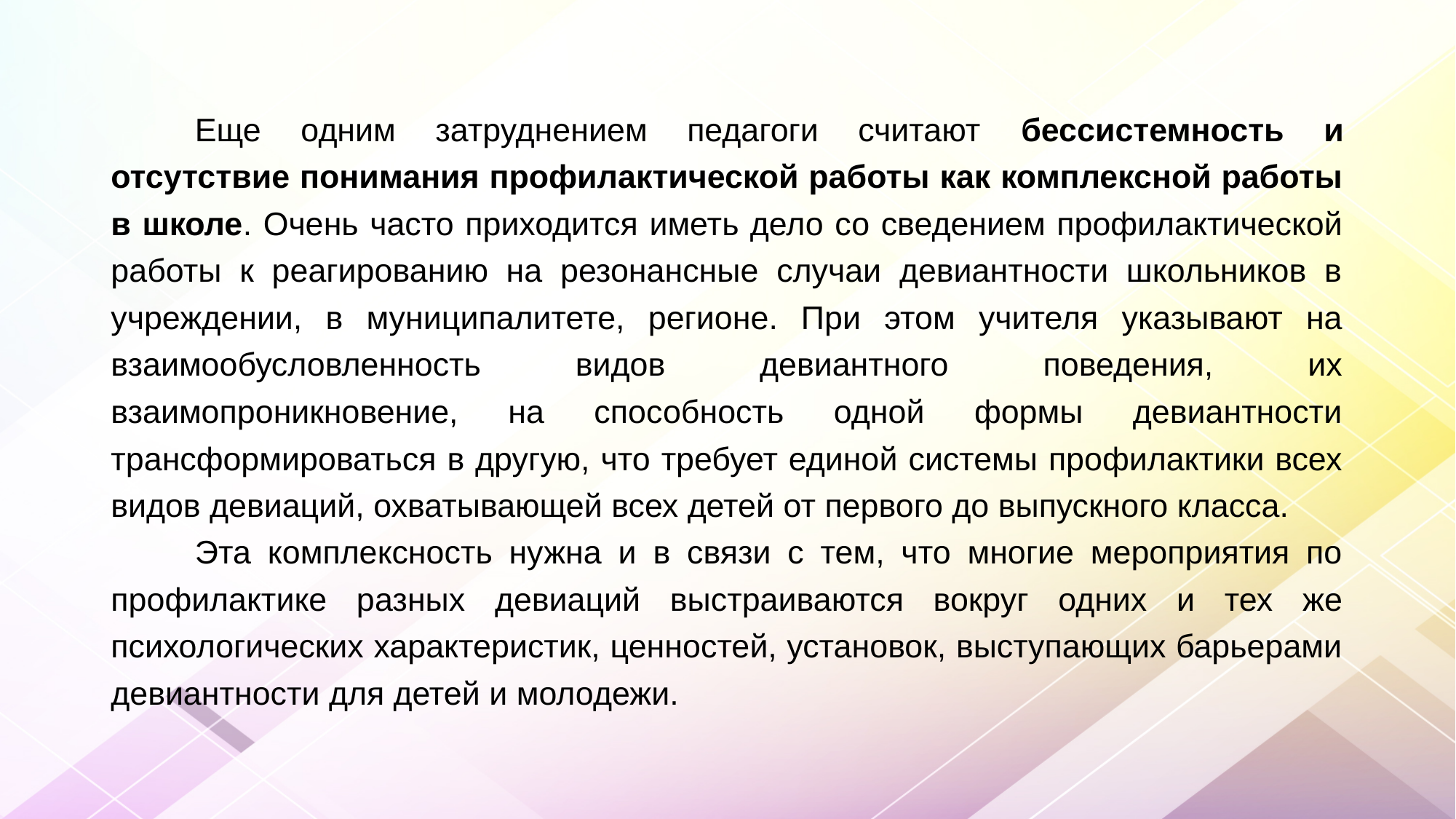

Еще одним затруднением педагоги считают бессистемность и отсутствие понимания профилактической работы как комплексной работы в школе. Очень часто приходится иметь дело со сведением профилактической работы к реагированию на резонансные случаи девиантности школьников в учреждении, в муниципалитете, регионе. При этом учителя указывают на взаимообусловленность видов девиантного поведения, их взаимопроникновение, на способность одной формы девиантности трансформироваться в другую, что требует единой системы профилактики всех видов девиаций, охватывающей всех детей от первого до выпускного класса.
	Эта комплексность нужна и в связи с тем, что многие мероприятия по профилактике разных девиаций выстраиваются вокруг одних и тех же психологических характеристик, ценностей, установок, выступающих барьерами девиантности для детей и молодежи.